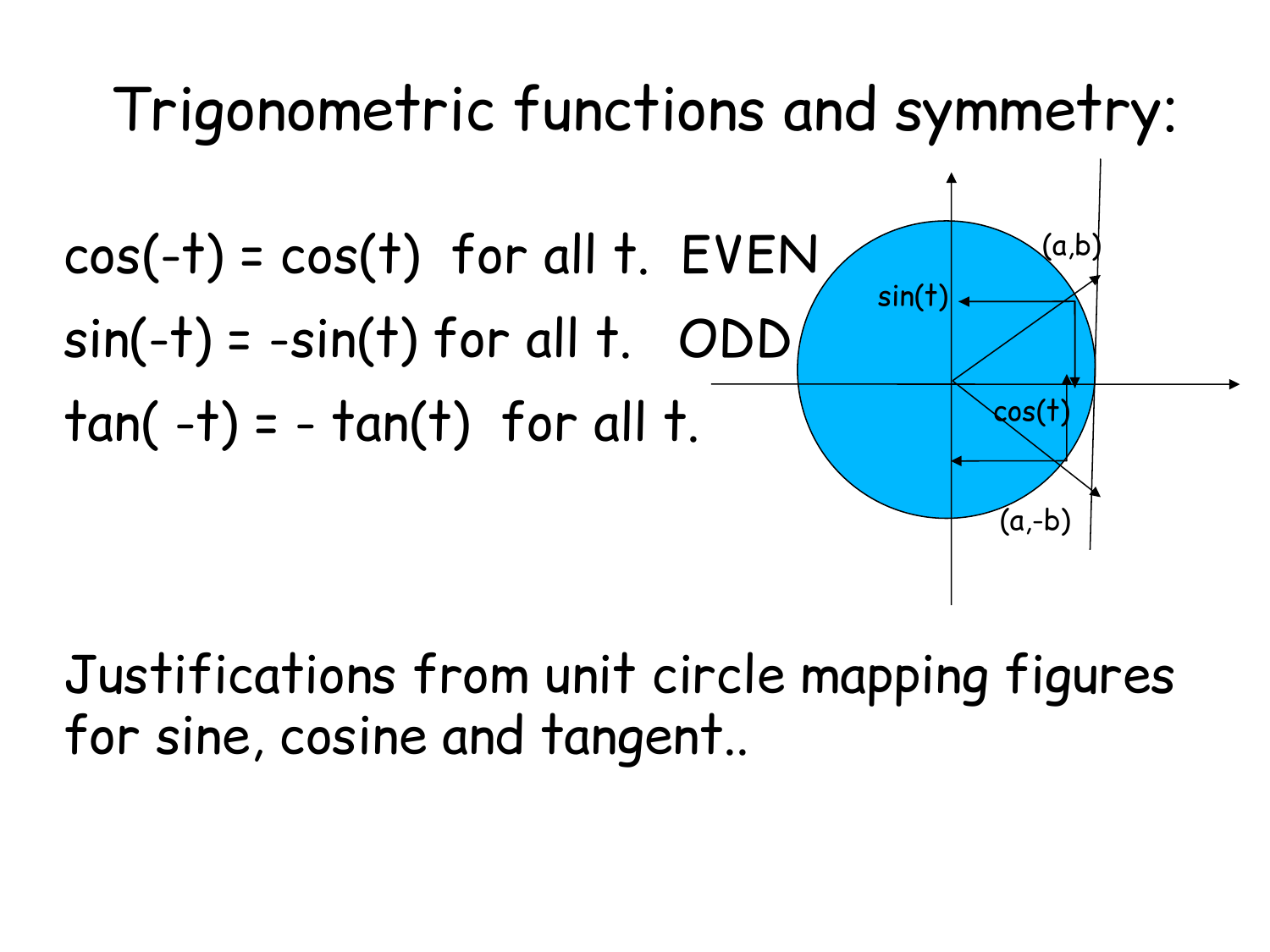

Trigonometric functions and symmetry:

cos(-t) = cos(t)  for all t.  EVEN
sin(-t) = -sin(t) for all t.   ODD
tan( -t) = - tan(t)  for all t.

Justifications from unit circle mapping figures for sine, cosine and tangent..
(a,b)
sin(t)

cos(t)

(a,-b)